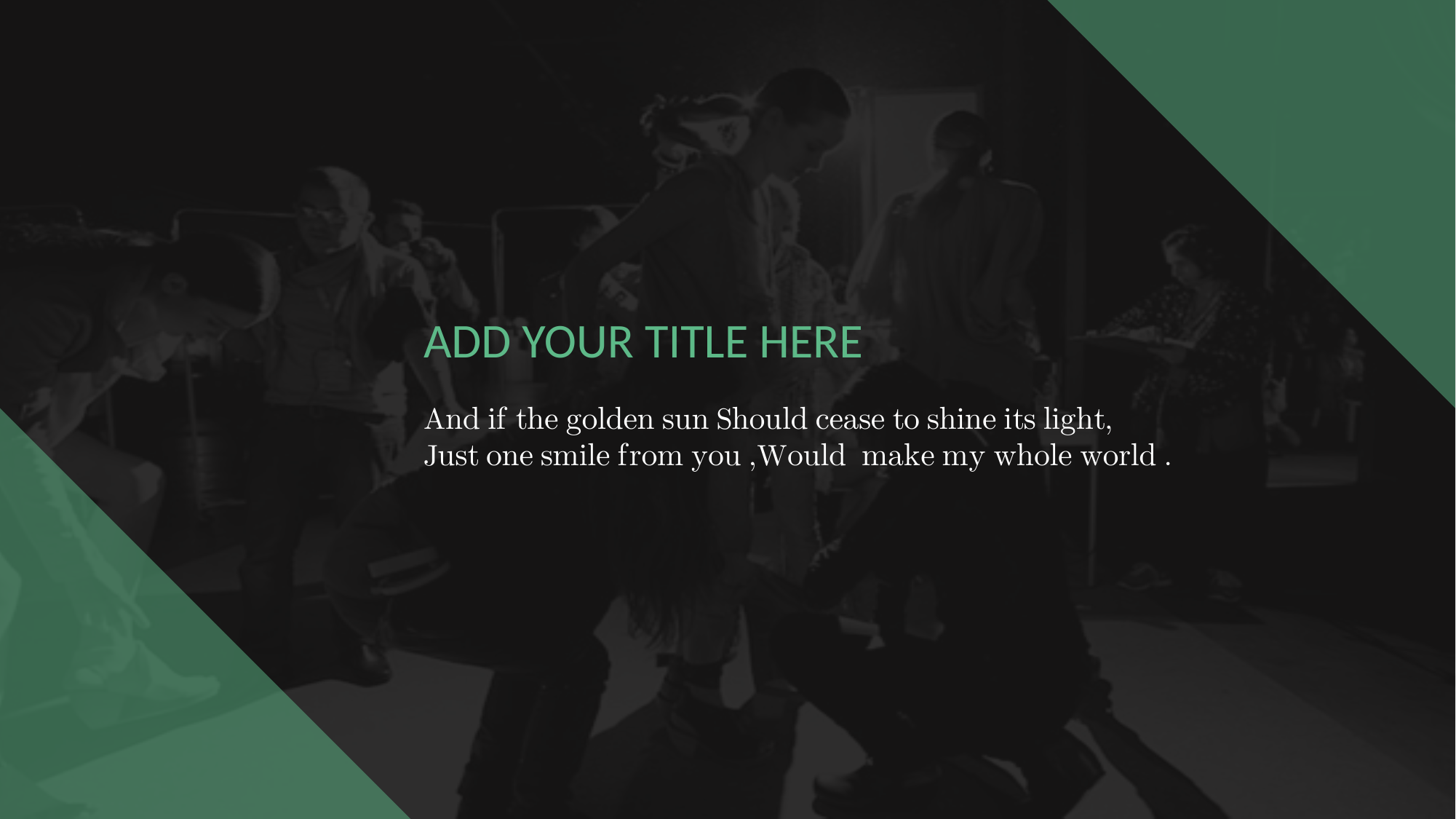

ADD YOUR TITLE HERE
And if the golden sun Should cease to shine its light,  
Just one smile from you ,Would  make my whole world .